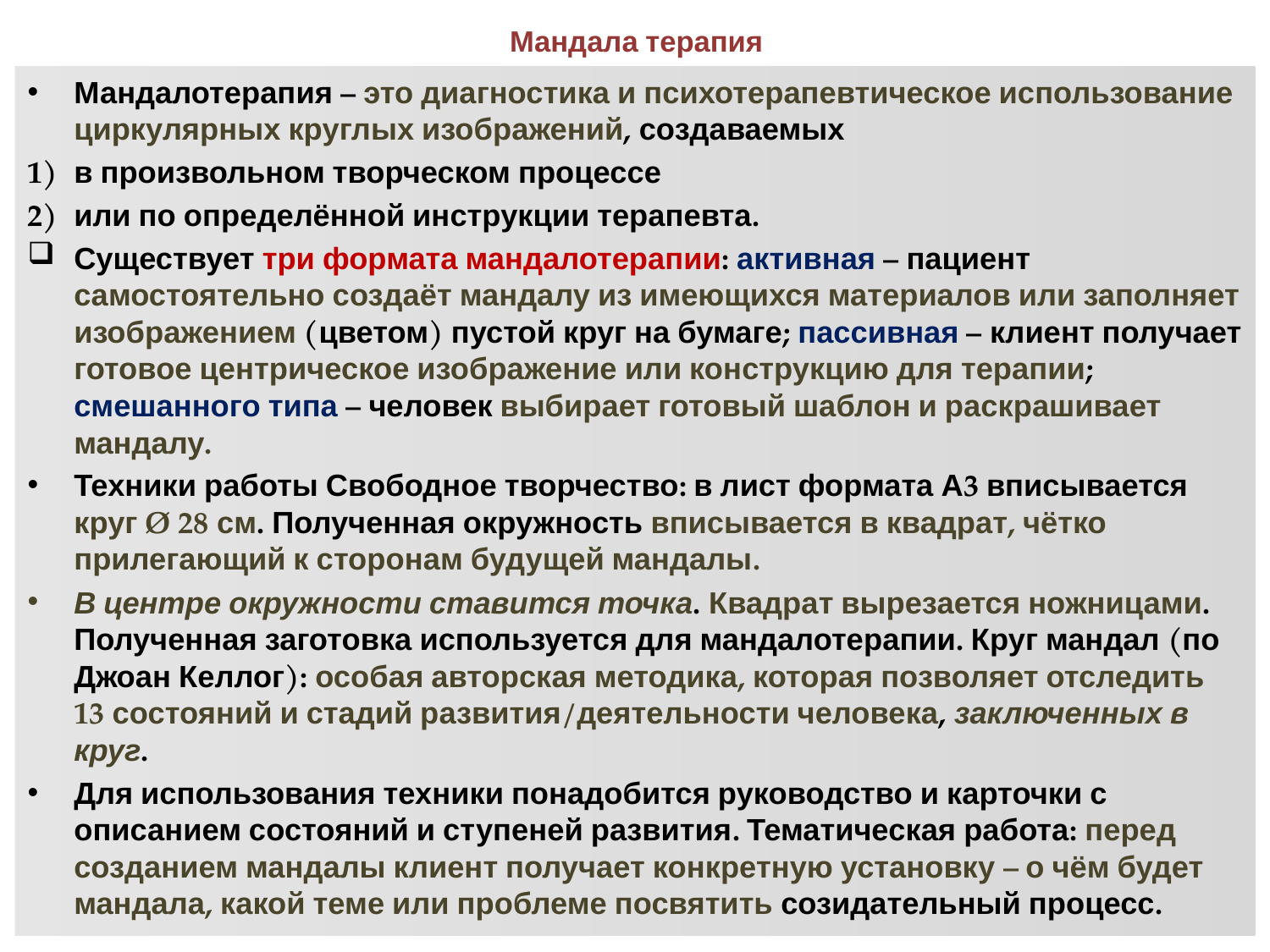

# Мандала терапия
Мандалотерапия – это диагностика и психотерапевтическое использование циркулярных круглых изображений, создаваемых
в произвольном творческом процессе
или по определённой инструкции терапевта.
Существует три формата мандалотерапии: активная – пациент самостоятельно создаёт мандалу из имеющихся материалов или заполняет изображением (цветом) пустой круг на бумаге; пассивная – клиент получает готовое центрическое изображение или конструкцию для терапии; смешанного типа – человек выбирает готовый шаблон и раскрашивает мандалу.
Техники работы Свободное творчество: в лист формата А3 вписывается круг Ø 28 см. Полученная окружность вписывается в квадрат, чётко прилегающий к сторонам будущей мандалы.
В центре окружности ставится точка. Квадрат вырезается ножницами. Полученная заготовка используется для мандалотерапии. Круг мандал (по Джоан Келлог): особая авторская методика, которая позволяет отследить 13 состояний и стадий развития/деятельности человека, заключенных в круг.
Для использования техники понадобится руководство и карточки с описанием состояний и ступеней развития. Тематическая работа: перед созданием мандалы клиент получает конкретную установку – о чём будет мандала, какой теме или проблеме посвятить созидательный процесс.